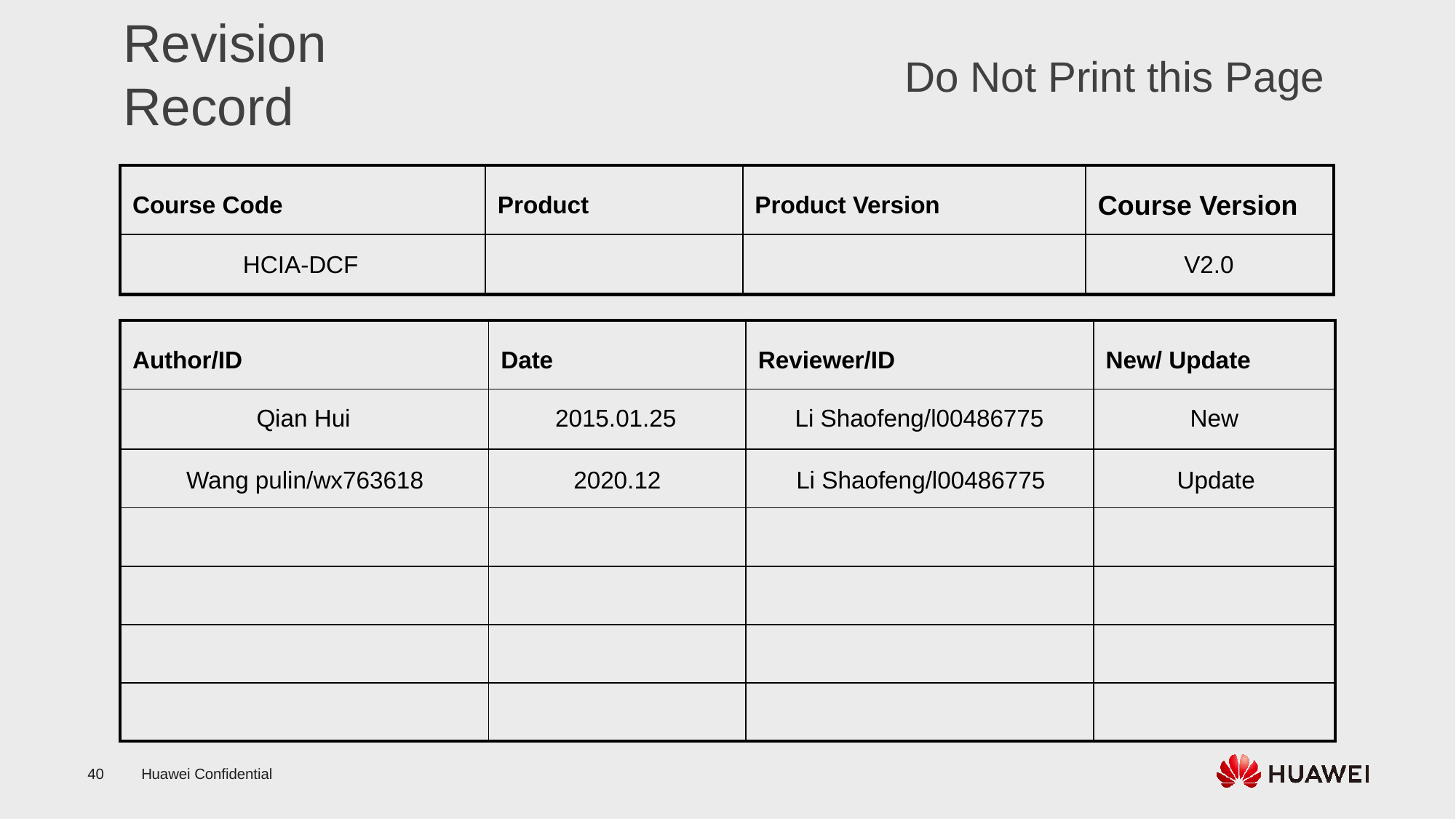

HCIA-DCF

V2.0
Qian Hui
2015.01.25
Li Shaofeng/l00486775
New
Wang pulin/wx763618
2020.12
Li Shaofeng/l00486775
Update